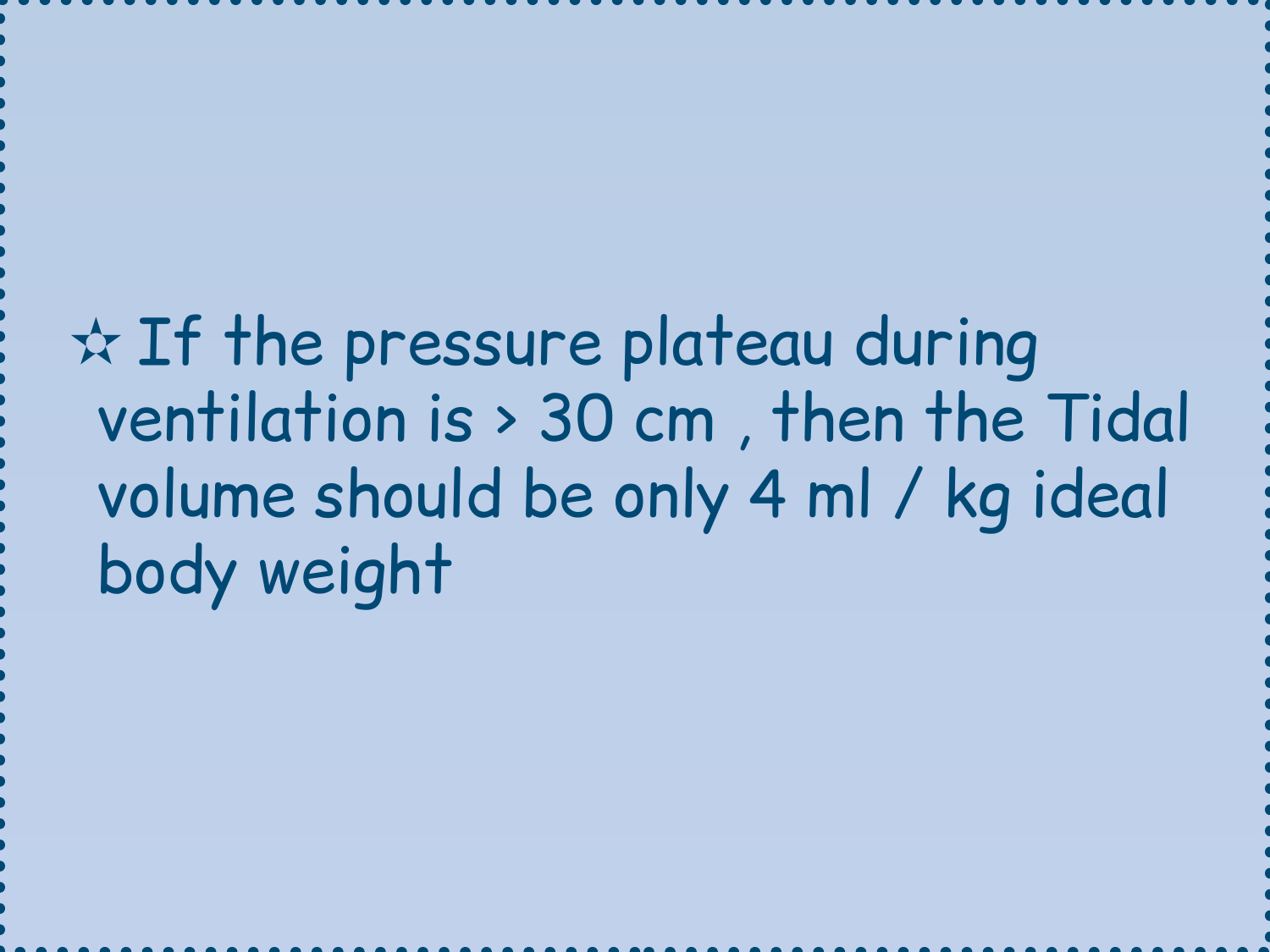

✫ If the pressure plateau during ventilation is > 30 cm , then the Tidal volume should be only 4 ml / kg ideal body weight

#